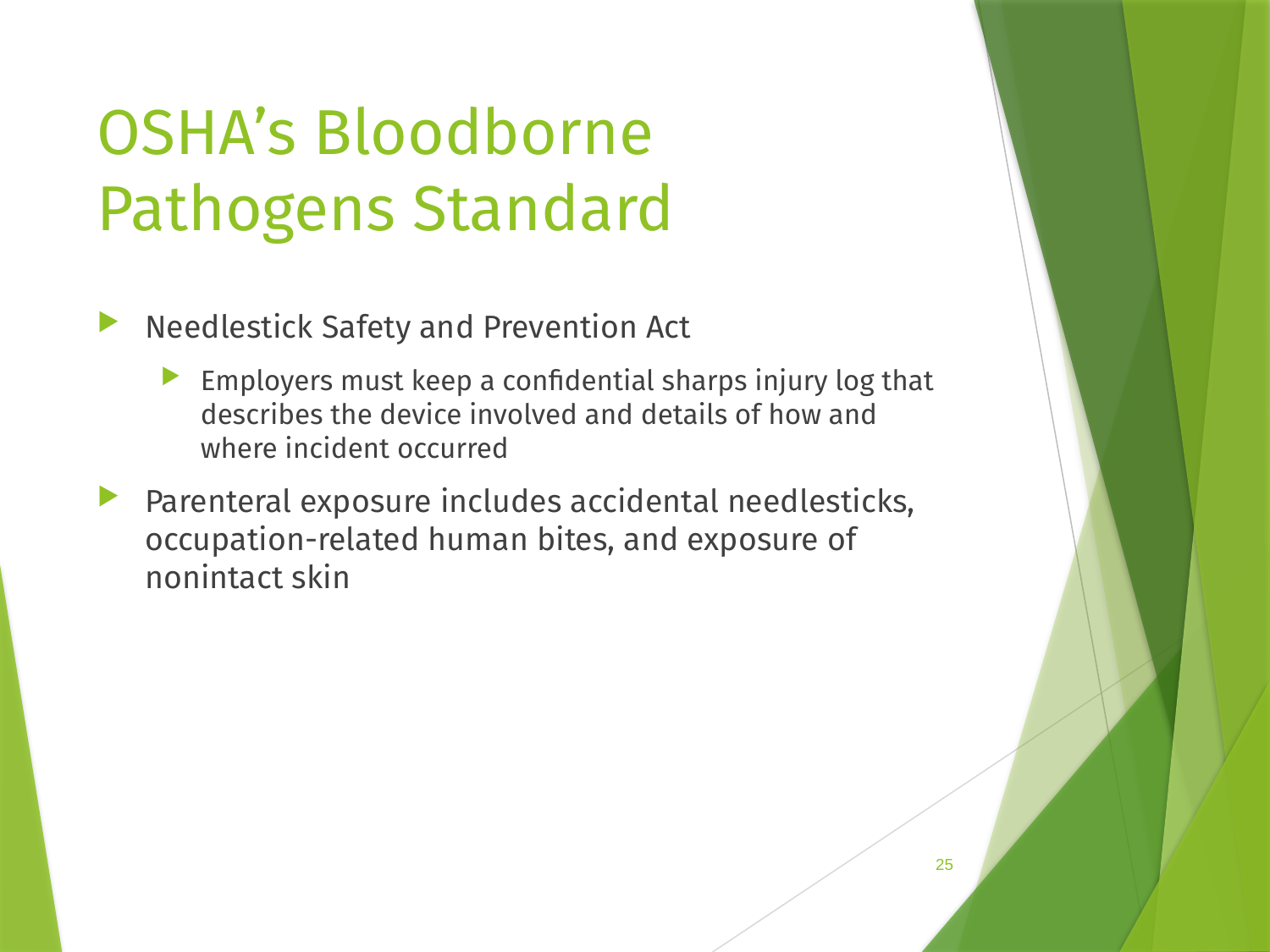

# OSHA’s Bloodborne Pathogens Standard
Needlestick Safety and Prevention Act
Employers must keep a confidential sharps injury log that describes the device involved and details of how and where incident occurred
Parenteral exposure includes accidental needlesticks, occupation-related human bites, and exposure of nonintact skin

 25